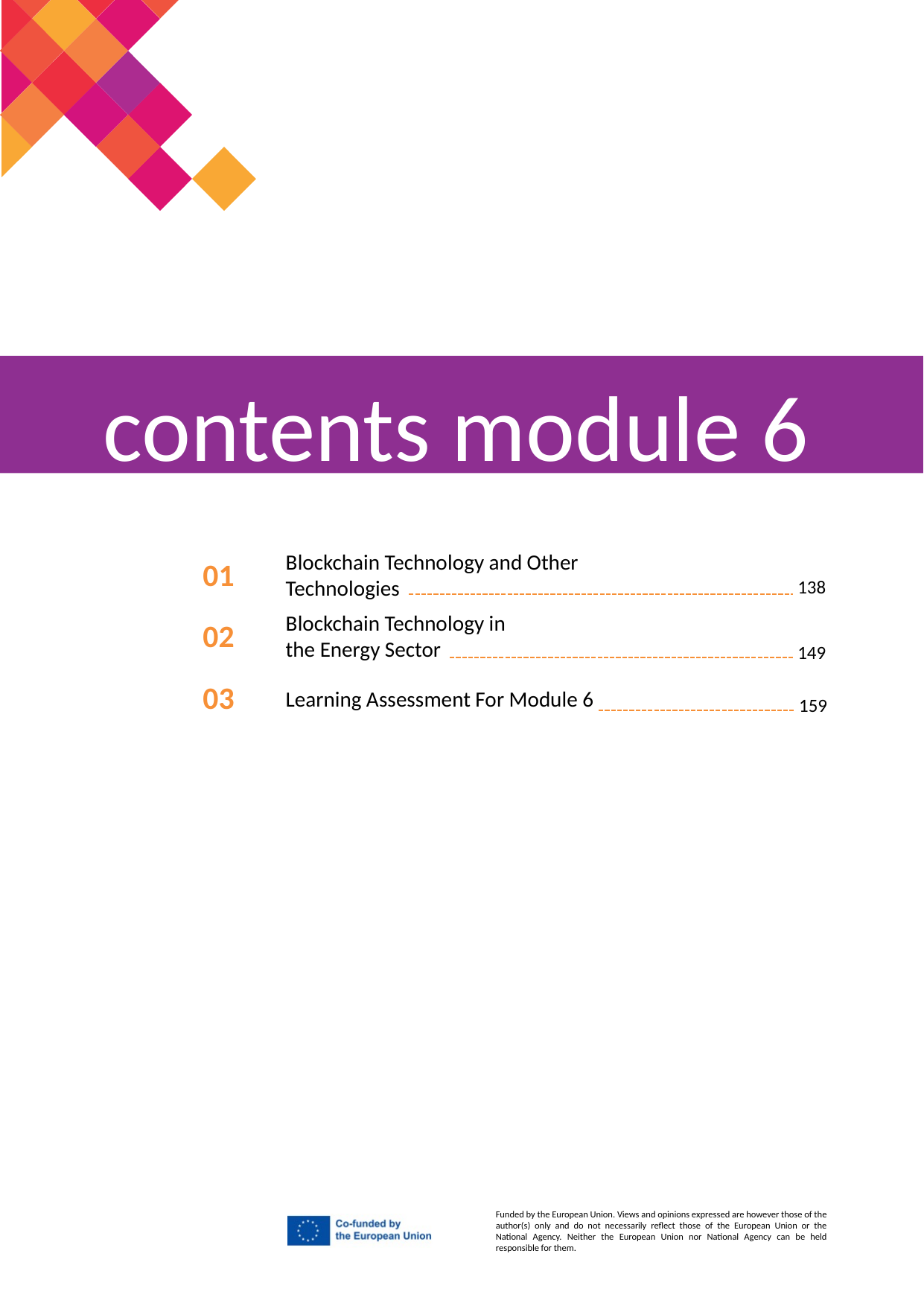

contents module 6
01
Blockchain Technology and Other
Technologies
138
Blockchain Technology in
the Energy Sector
02
149
03
Learning Assessment For Module 6
159